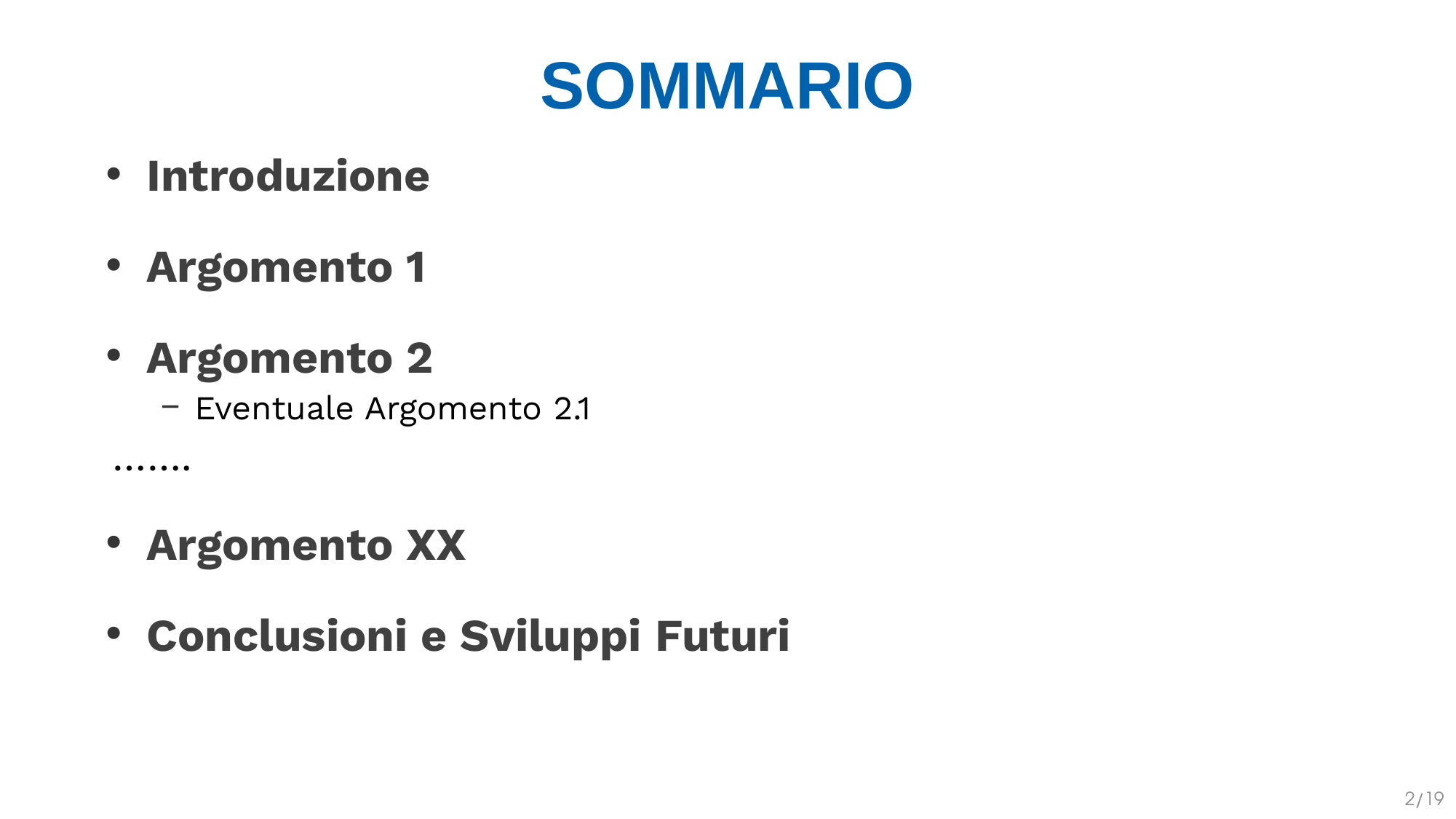

# SOMMARIO
Introduzione
Argomento 1
Argomento 2
Eventuale Argomento 2.1
…….
Argomento XX
Conclusioni e Sviluppi Futuri